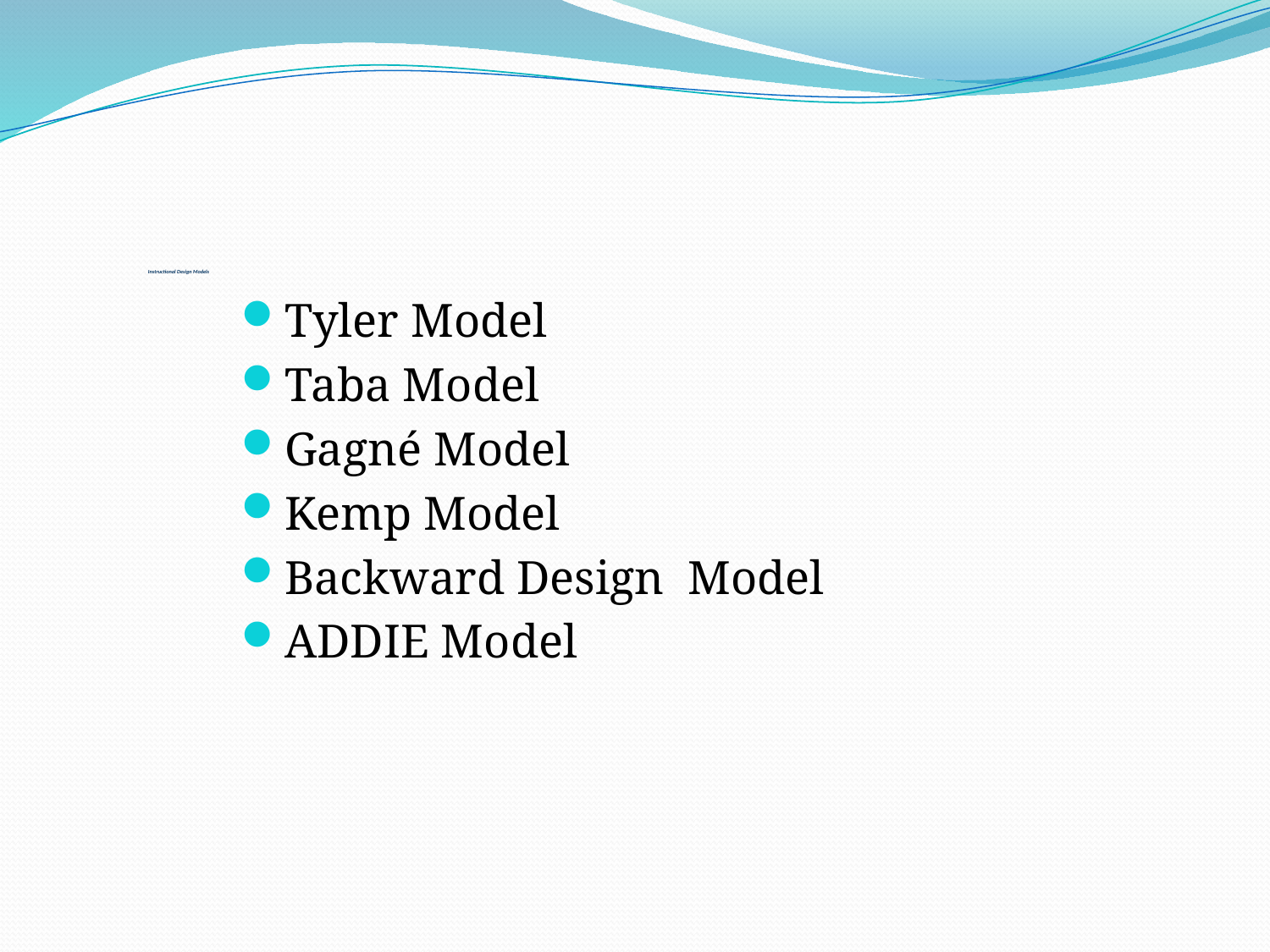

# Instructional Design Models
Tyler Model
Taba Model
Gagné Model
Kemp Model
Backward Design  Model
ADDIE Model